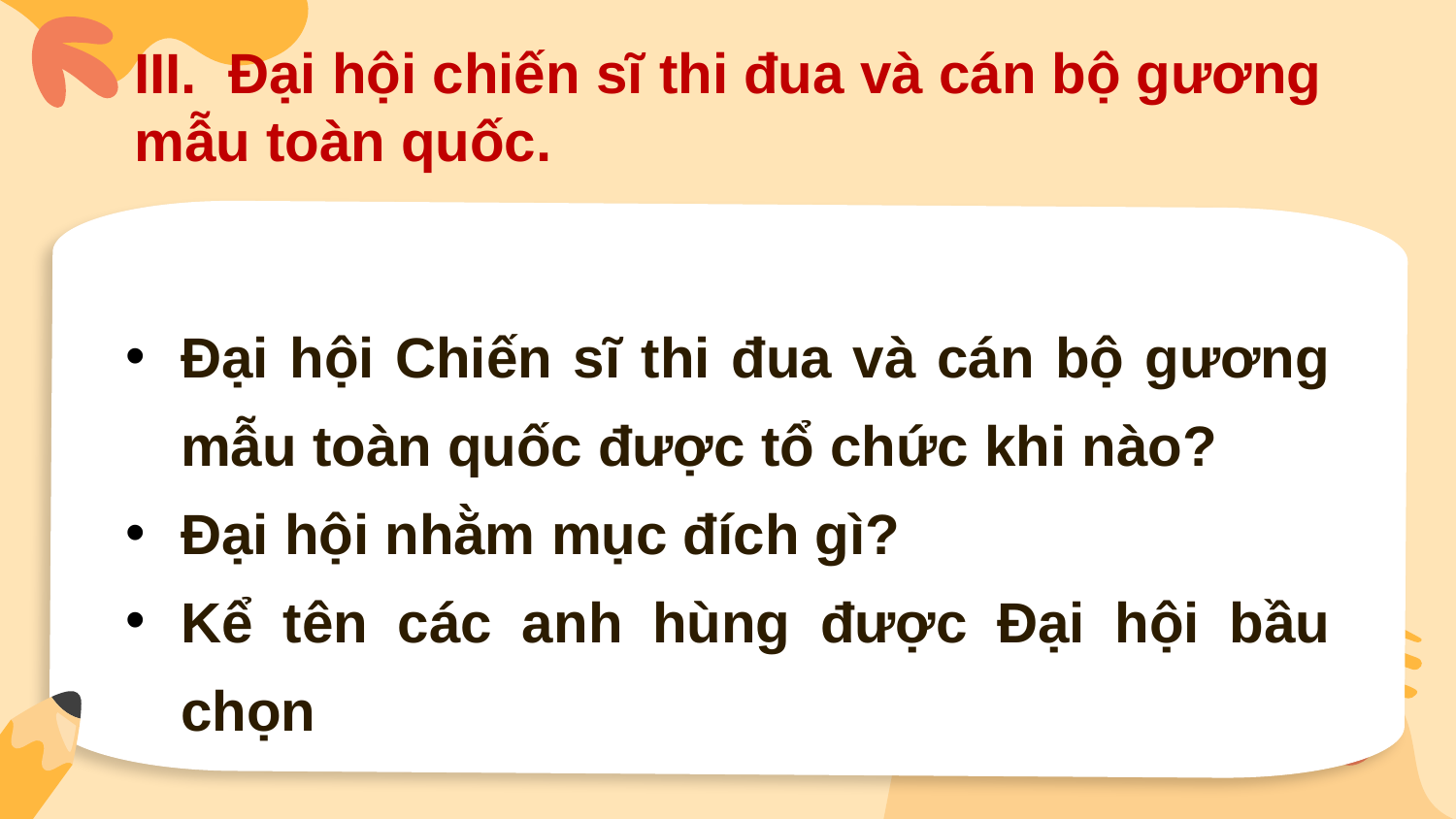

III.  Đại hội chiến sĩ thi đua và cán bộ gương mẫu toàn quốc.

Đại hội Chiến sĩ thi đua và cán bộ gương mẫu toàn quốc được tổ chức khi nào?
Đại hội nhằm mục đích gì?
Kể tên các anh hùng được Đại hội bầu chọn